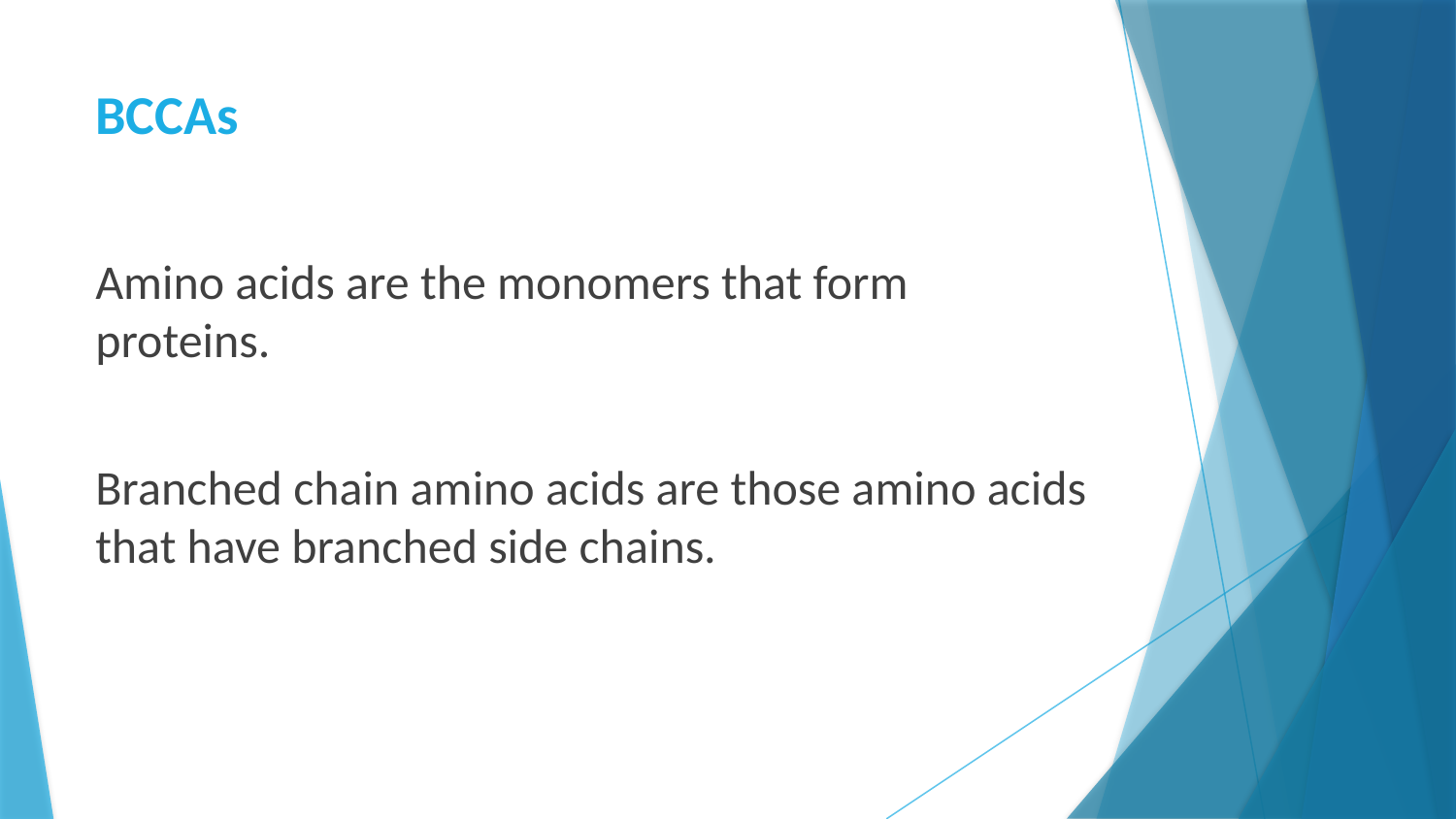

# BCCAs
Amino acids are the monomers that form proteins.

Branched chain amino acids are those amino acids that have branched side chains.